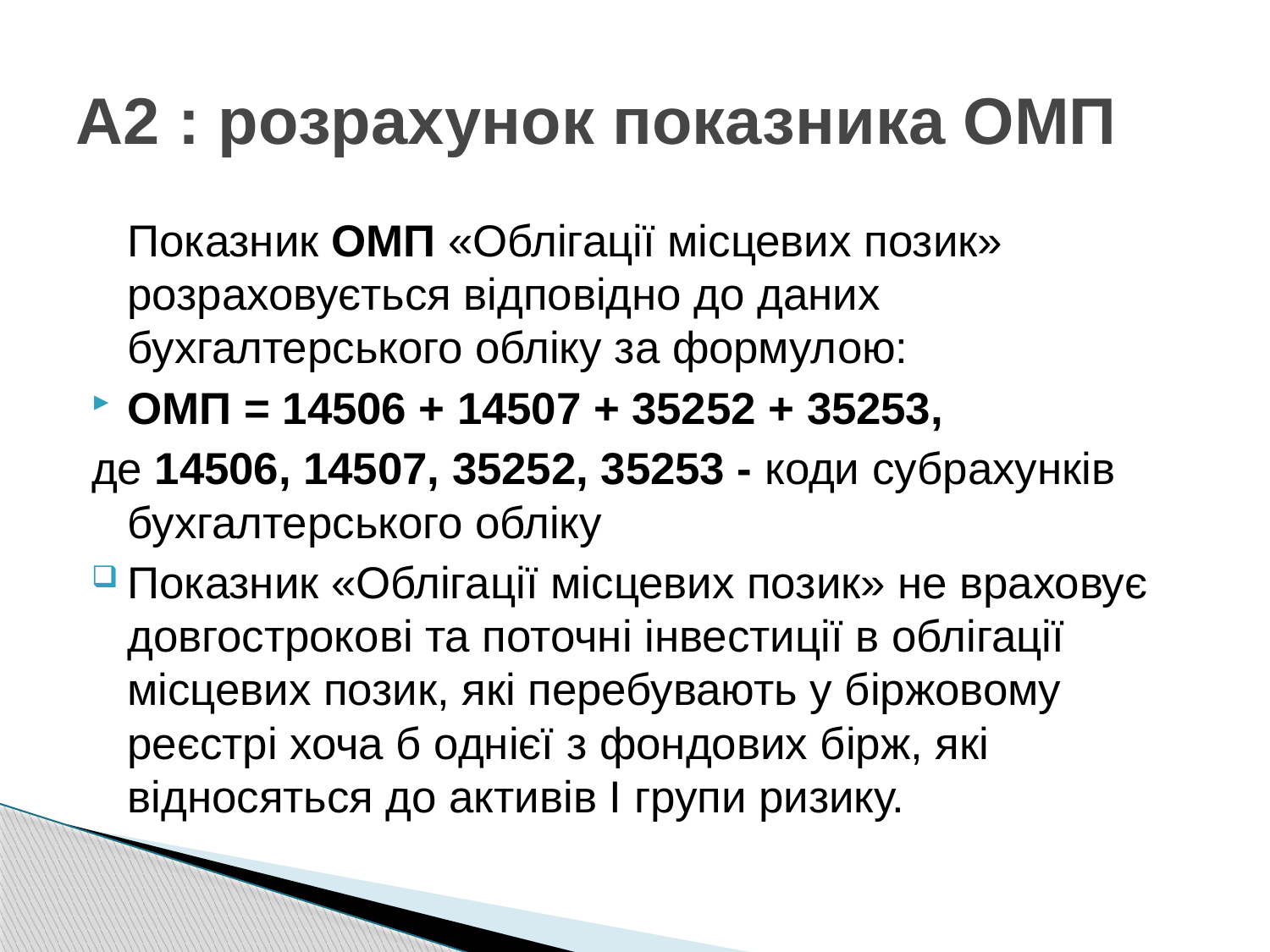

# А2 : розрахунок показника ОМП
	Показник ОМП «Облігації місцевих позик» розраховується відповідно до даних бухгалтерського обліку за формулою:
ОМП = 14506 + 14507 + 35252 + 35253,
де 14506, 14507, 35252, 35253 - коди субрахунків бухгалтерського обліку
Показник «Облігації місцевих позик» не враховує довгострокові та поточні інвестиції в облігації місцевих позик, які перебувають у біржовому реєстрі хоча б однієї з фондових бірж, які відносяться до активів І групи ризику.